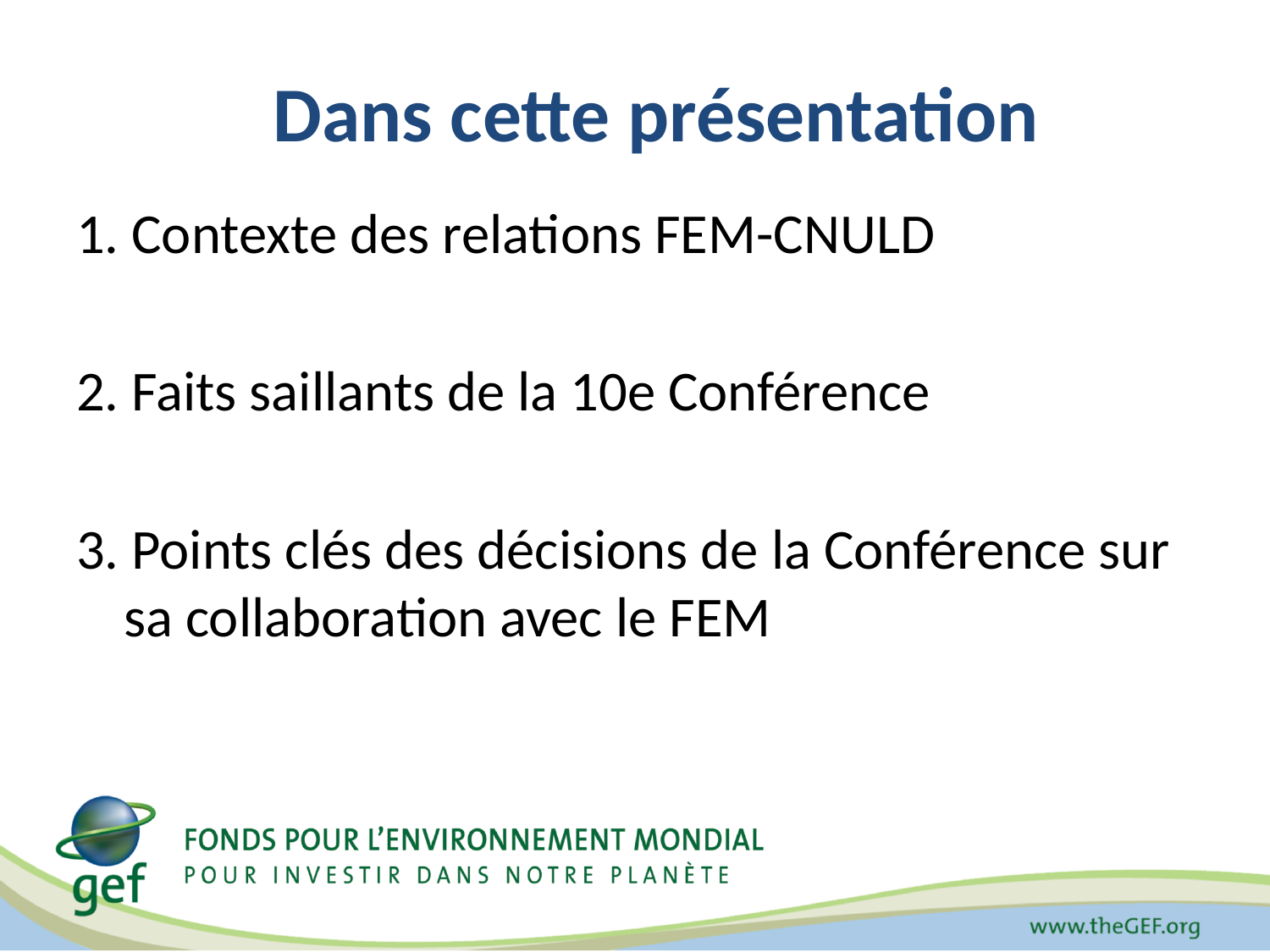

# Dans cette présentation
1. Contexte des relations FEM-CNULD

2. Faits saillants de la 10e Conférence

3. Points clés des décisions de la Conférence sur sa collaboration avec le FEM